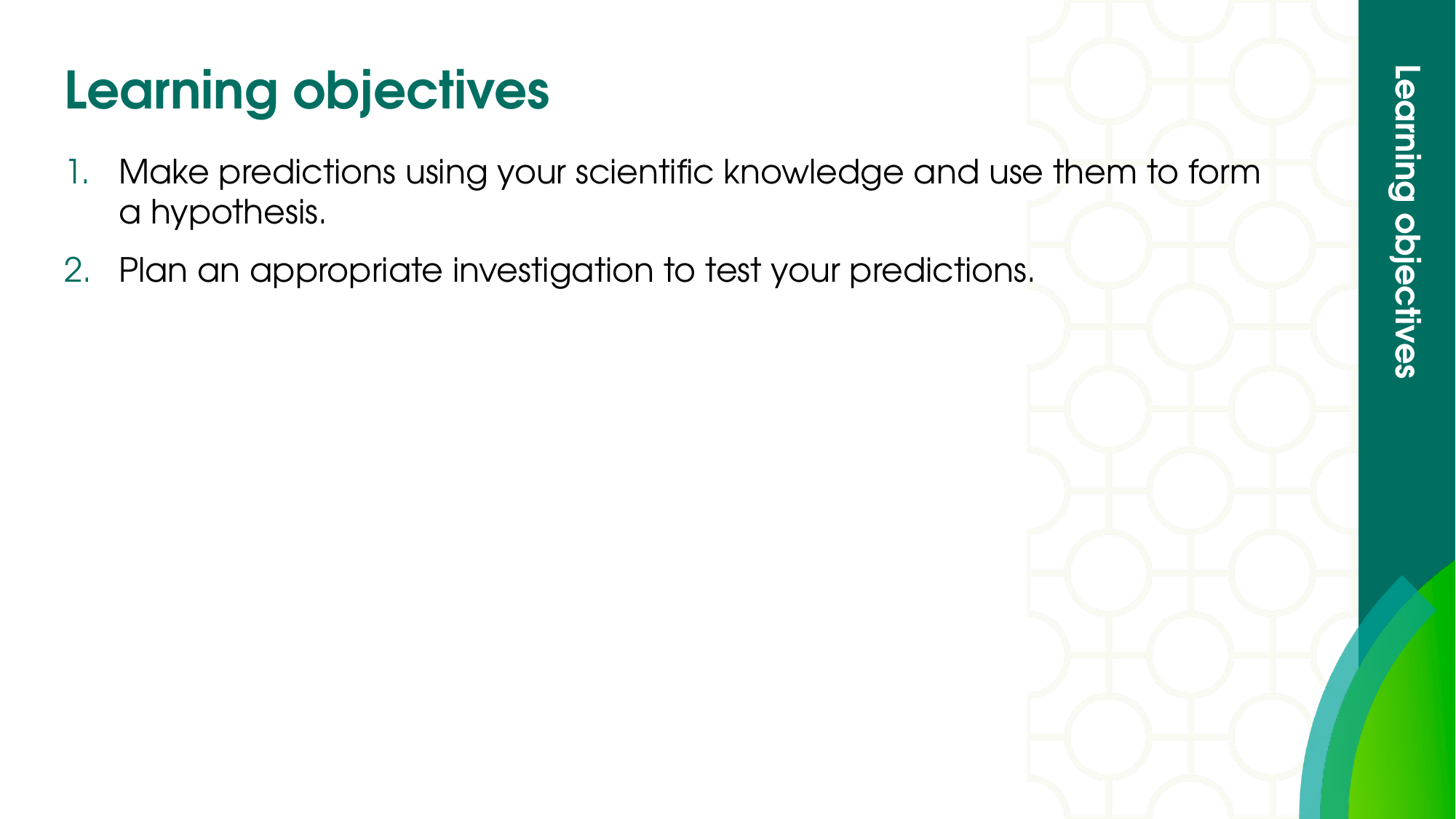

# Learning objectives
Make predictions using your scientific knowledge and use them to form a hypothesis.
Plan an appropriate investigation to test your predictions.
Learning objectives